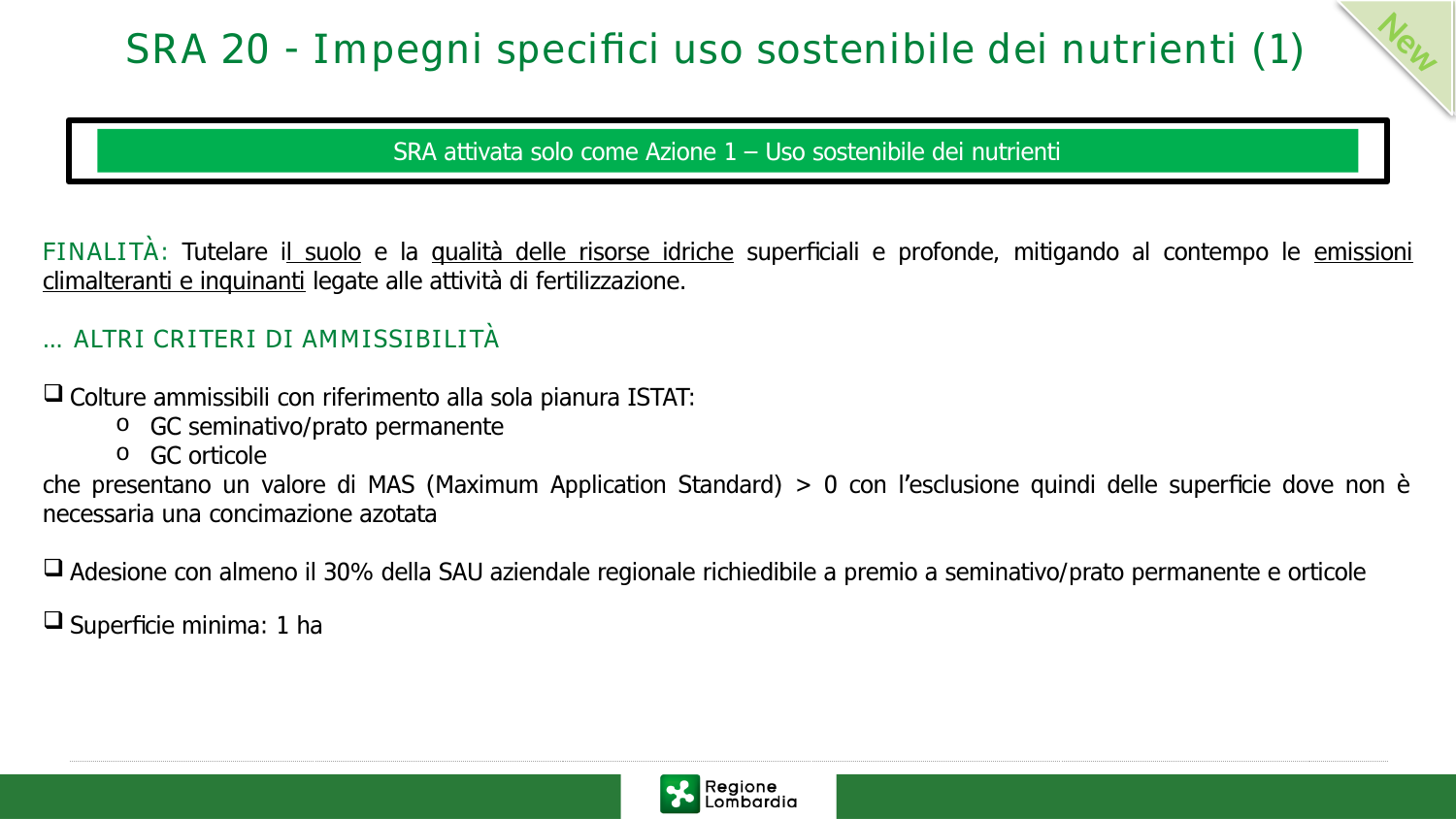

New
New
# SRA 20 - Impegni specifici uso sostenibile dei nutrienti (1)

SRA attivata solo come Azione 1 – Uso sostenibile dei nutrienti
FINALITÀ: Tutelare il suolo e la qualità delle risorse idriche superficiali e profonde, mitigando al contempo le emissioni climalteranti e inquinanti legate alle attività di fertilizzazione.

… ALTRI CRITERI DI AMMISSIBILITÀ

Colture ammissibili con riferimento alla sola pianura ISTAT:
 GC seminativo/prato permanente
 GC orticole
che presentano un valore di MAS (Maximum Application Standard) > 0 con l’esclusione quindi delle superficie dove non è necessaria una concimazione azotata

Adesione con almeno il 30% della SAU aziendale regionale richiedibile a premio a seminativo/prato permanente e orticole
Superficie minima: 1 ha